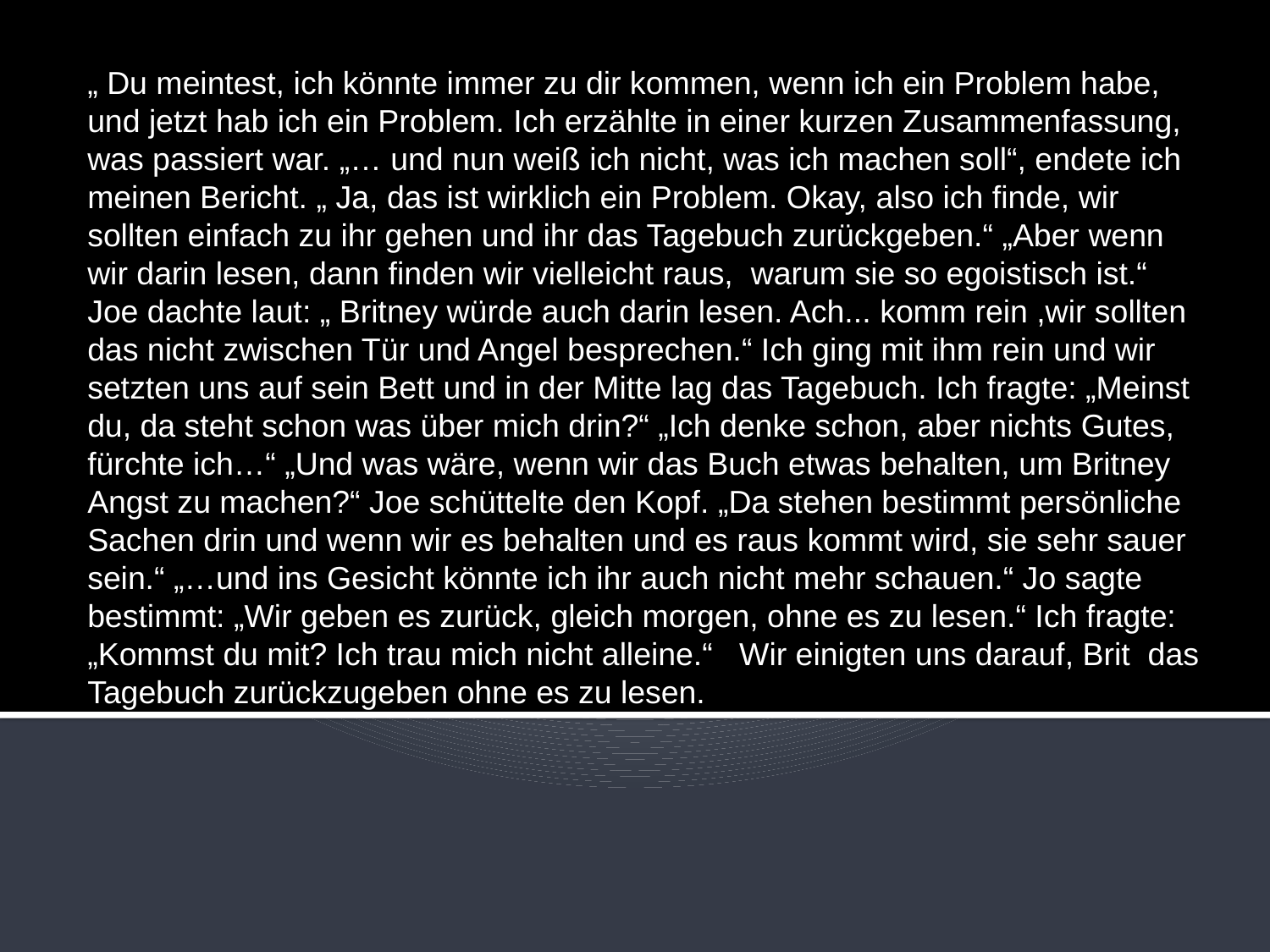

„ Du meintest, ich könnte immer zu dir kommen, wenn ich ein Problem habe, und jetzt hab ich ein Problem. Ich erzählte in einer kurzen Zusammenfassung, was passiert war. „… und nun weiß ich nicht, was ich machen soll“, endete ich meinen Bericht. „ Ja, das ist wirklich ein Problem. Okay, also ich finde, wir sollten einfach zu ihr gehen und ihr das Tagebuch zurückgeben.“ „Aber wenn wir darin lesen, dann finden wir vielleicht raus,  warum sie so egoistisch ist.“ Joe dachte laut: „ Britney würde auch darin lesen. Ach... komm rein ,wir sollten das nicht zwischen Tür und Angel besprechen.“ Ich ging mit ihm rein und wir setzten uns auf sein Bett und in der Mitte lag das Tagebuch. Ich fragte: „Meinst du, da steht schon was über mich drin?“ „Ich denke schon, aber nichts Gutes, fürchte ich…“ „Und was wäre, wenn wir das Buch etwas behalten, um Britney Angst zu machen?“ Joe schüttelte den Kopf. „Da stehen bestimmt persönliche Sachen drin und wenn wir es behalten und es raus kommt wird, sie sehr sauer sein.“ „…und ins Gesicht könnte ich ihr auch nicht mehr schauen.“ Jo sagte bestimmt: „Wir geben es zurück, gleich morgen, ohne es zu lesen.“ Ich fragte: „Kommst du mit? Ich trau mich nicht alleine.“   Wir einigten uns darauf, Brit  das Tagebuch zurückzugeben ohne es zu lesen.